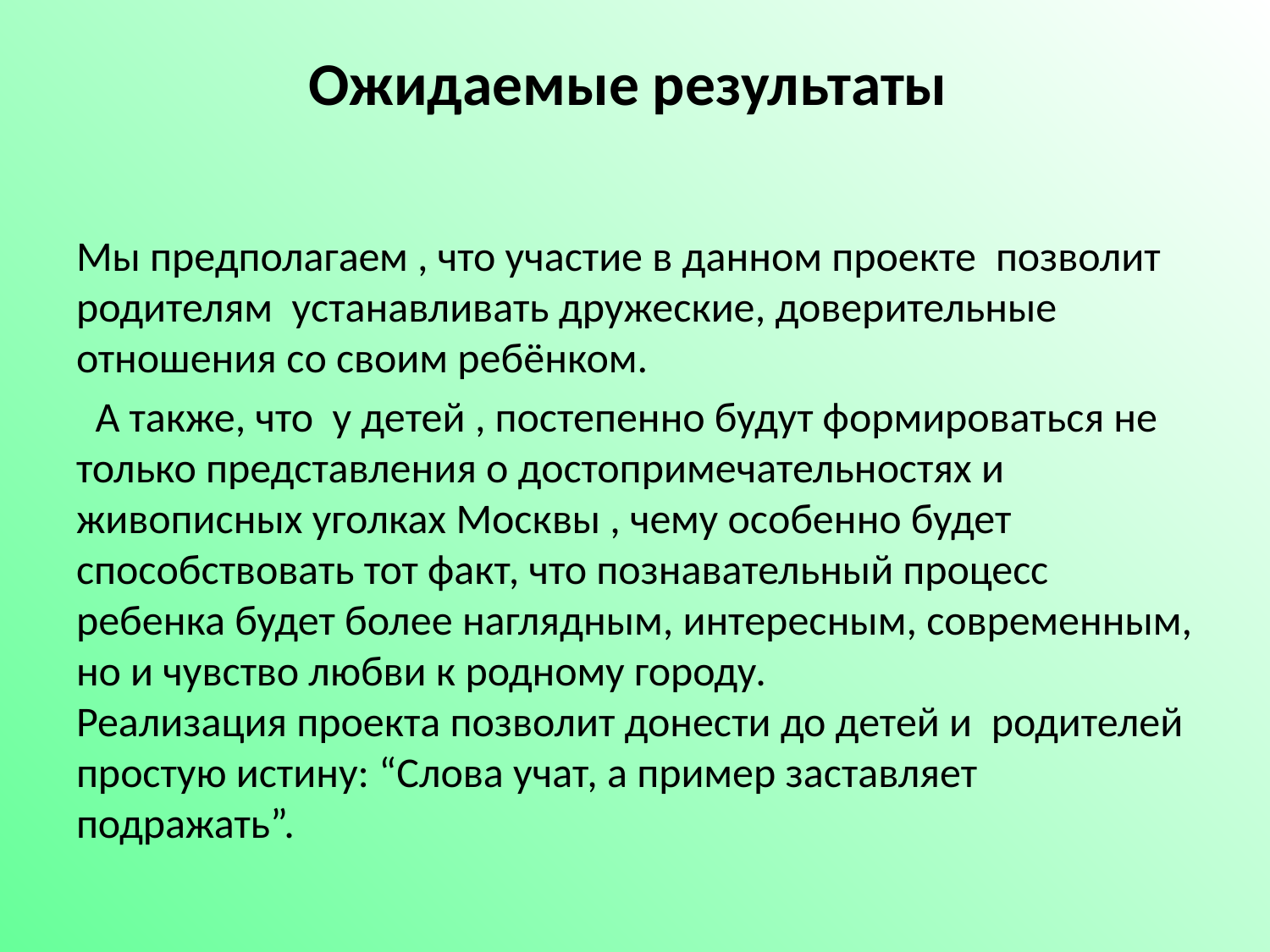

# Ожидаемые результаты
Мы предполагаем , что участие в данном проекте  позволит родителям  устанавливать дружеские, доверительные отношения со своим ребёнком.
  А также, что  у детей , постепенно будут формироваться не только представления о достопримечательностях и  живописных уголках Москвы , чему особенно будет способствовать тот факт, что познавательный процесс ребенка будет более наглядным, интересным, современным, но и чувство любви к родному городу.
Реализация проекта позволит донести до детей и  родителей простую истину: “Слова учат, а пример заставляет подражать”.